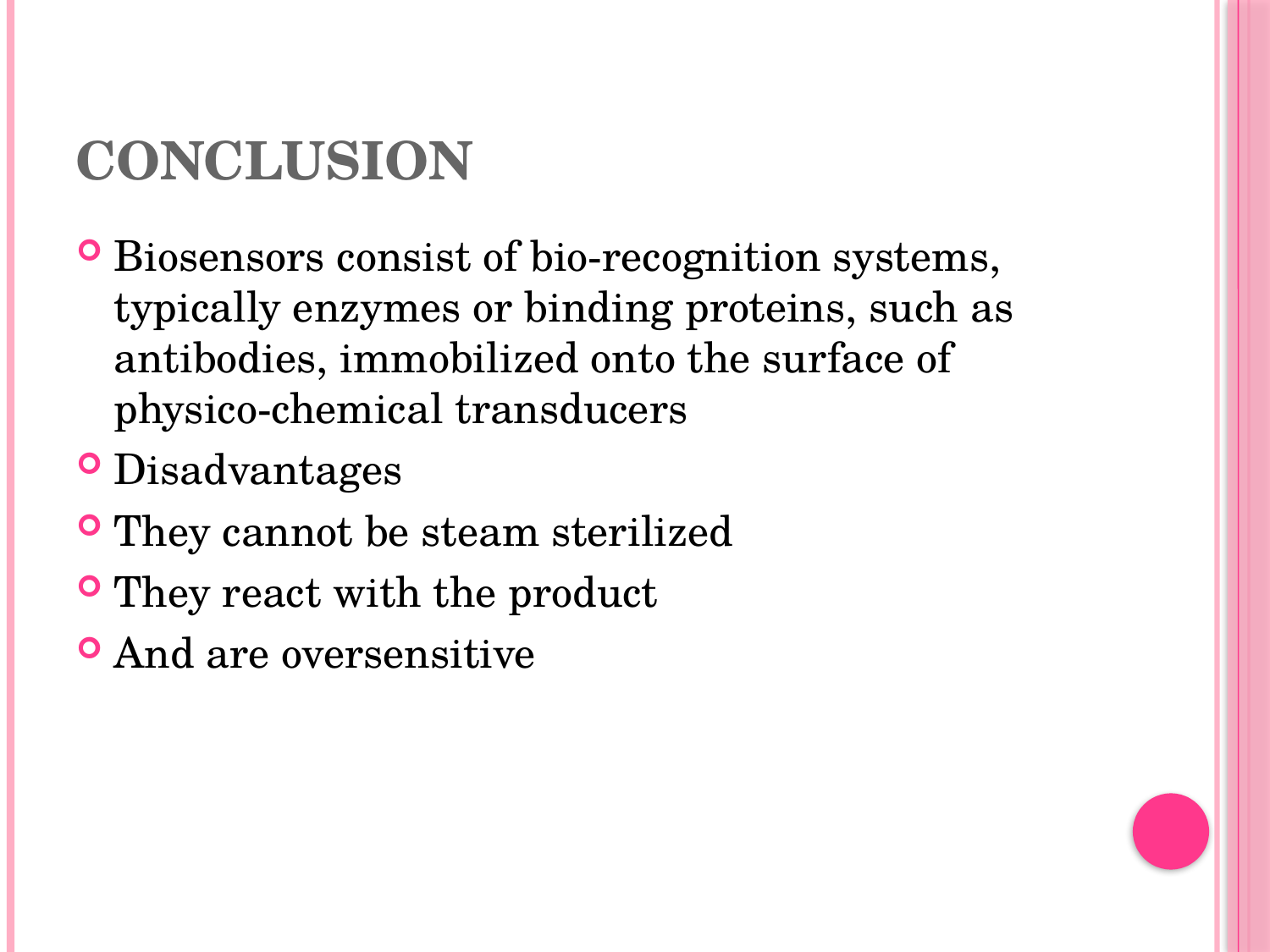

# CONCLUSION
Biosensors consist of bio-recognition systems, typically enzymes or binding proteins, such as antibodies, immobilized onto the surface of physico-chemical transducers
Disadvantages
They cannot be steam sterilized
They react with the product
And are oversensitive